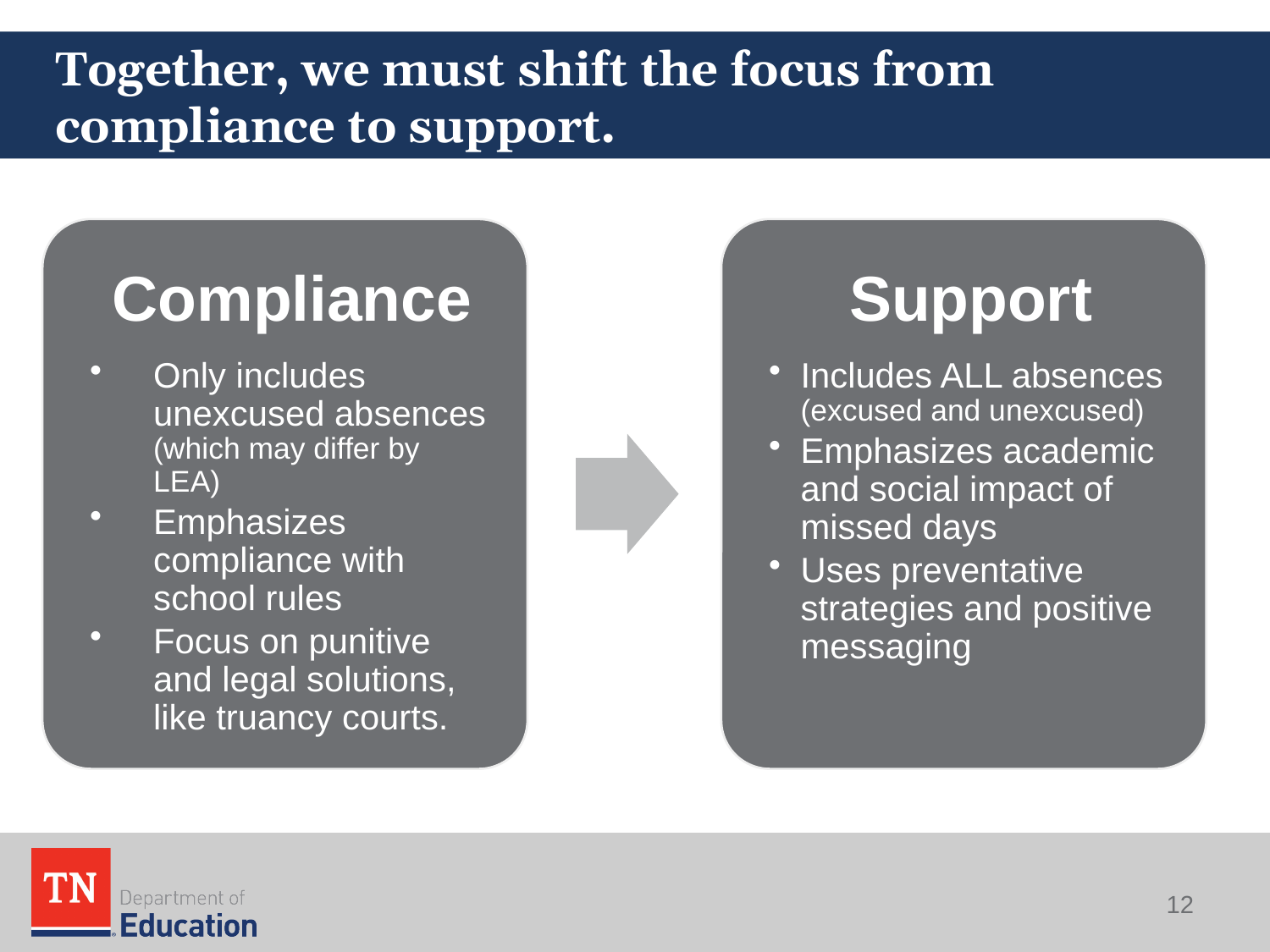

# Together, we must shift the focus from compliance to support.
Compliance
Only includes unexcused absences (which may differ by LEA)
Emphasizes compliance with school rules
Focus on punitive and legal solutions, like truancy courts.

Support
Includes ALL absences (excused and unexcused)
Emphasizes academic and social impact of missed days
Uses preventative strategies and positive messaging
12